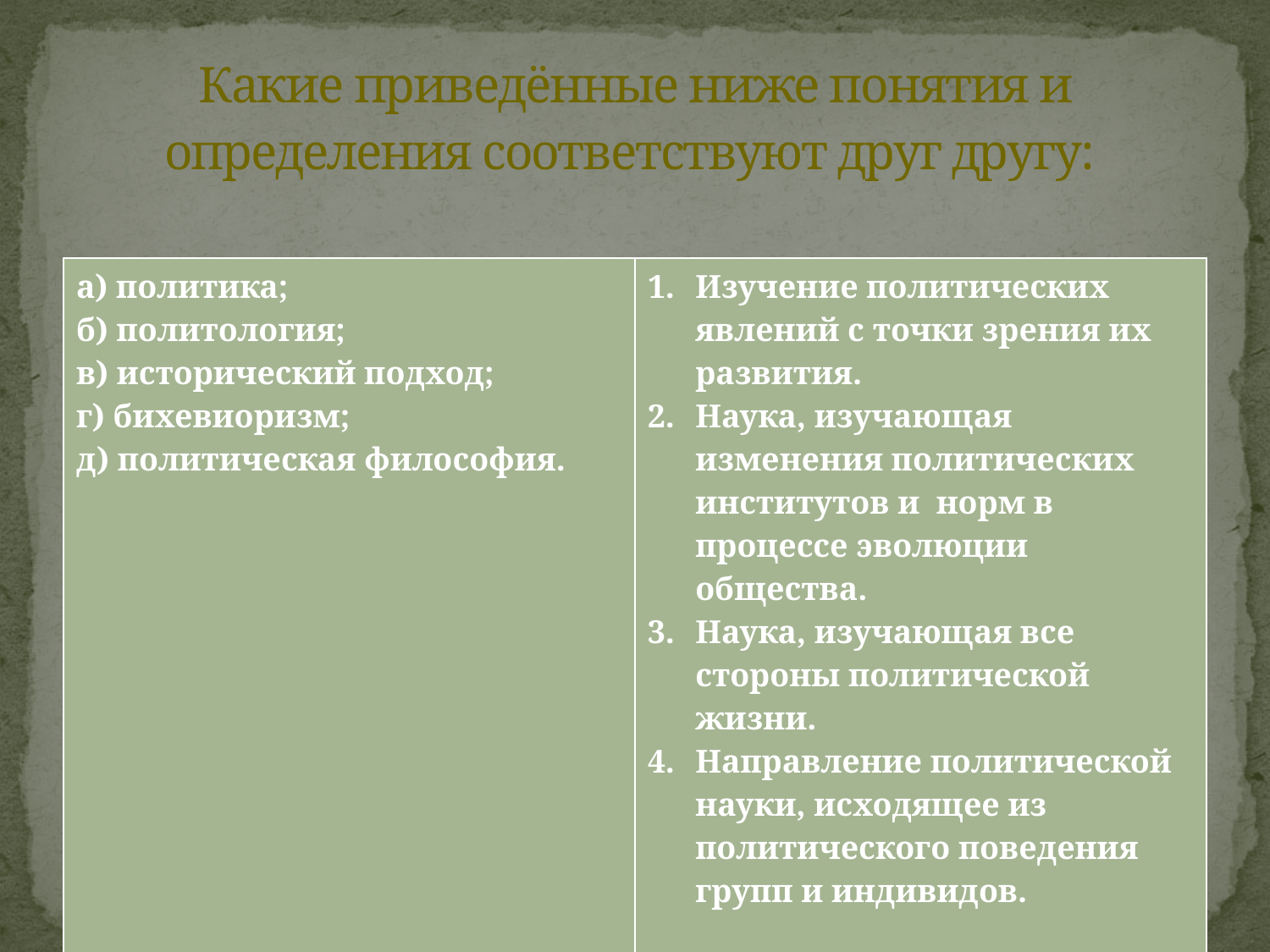

# Какие приведённые ниже понятия и определения соответствуют друг другу:
| а) политика; б) политология; в) исторический подход; г) бихевиоризм; д) политическая философия. | Изучение политических явлений с точки зрения их развития. Наука, изучающая изменения политических институтов и норм в процессе эволюции общества. Наука, изучающая все стороны политической жизни. Направление политической науки, исходящее из политического поведения групп и индивидов. |
| --- | --- |